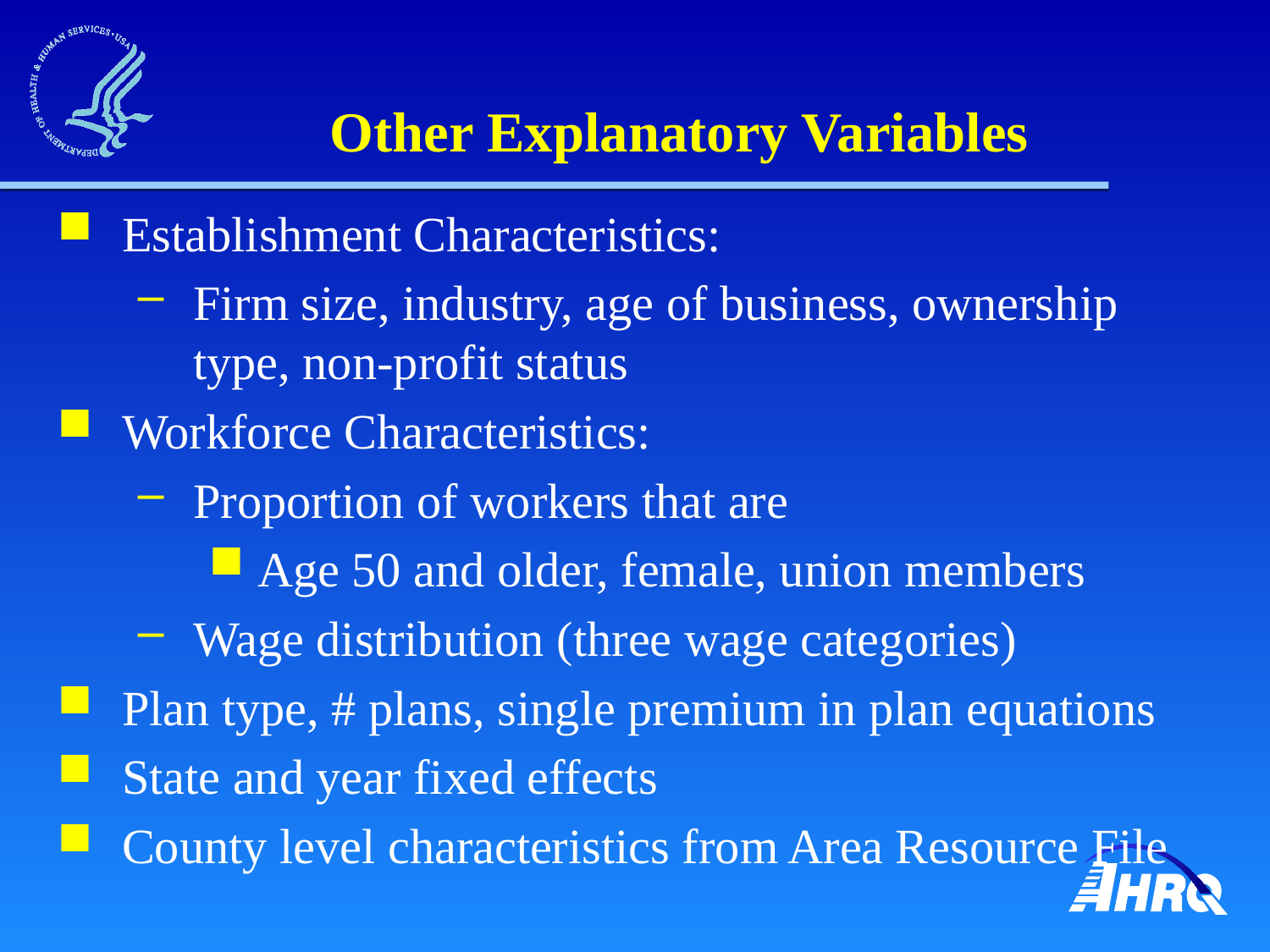

# Other Explanatory Variables
Establishment Characteristics:
Firm size, industry, age of business, ownership type, non-profit status
Workforce Characteristics:
Proportion of workers that are
Age 50 and older, female, union members
Wage distribution (three wage categories)
Plan type, # plans, single premium in plan equations
State and year fixed effects
County level characteristics from Area Resource File